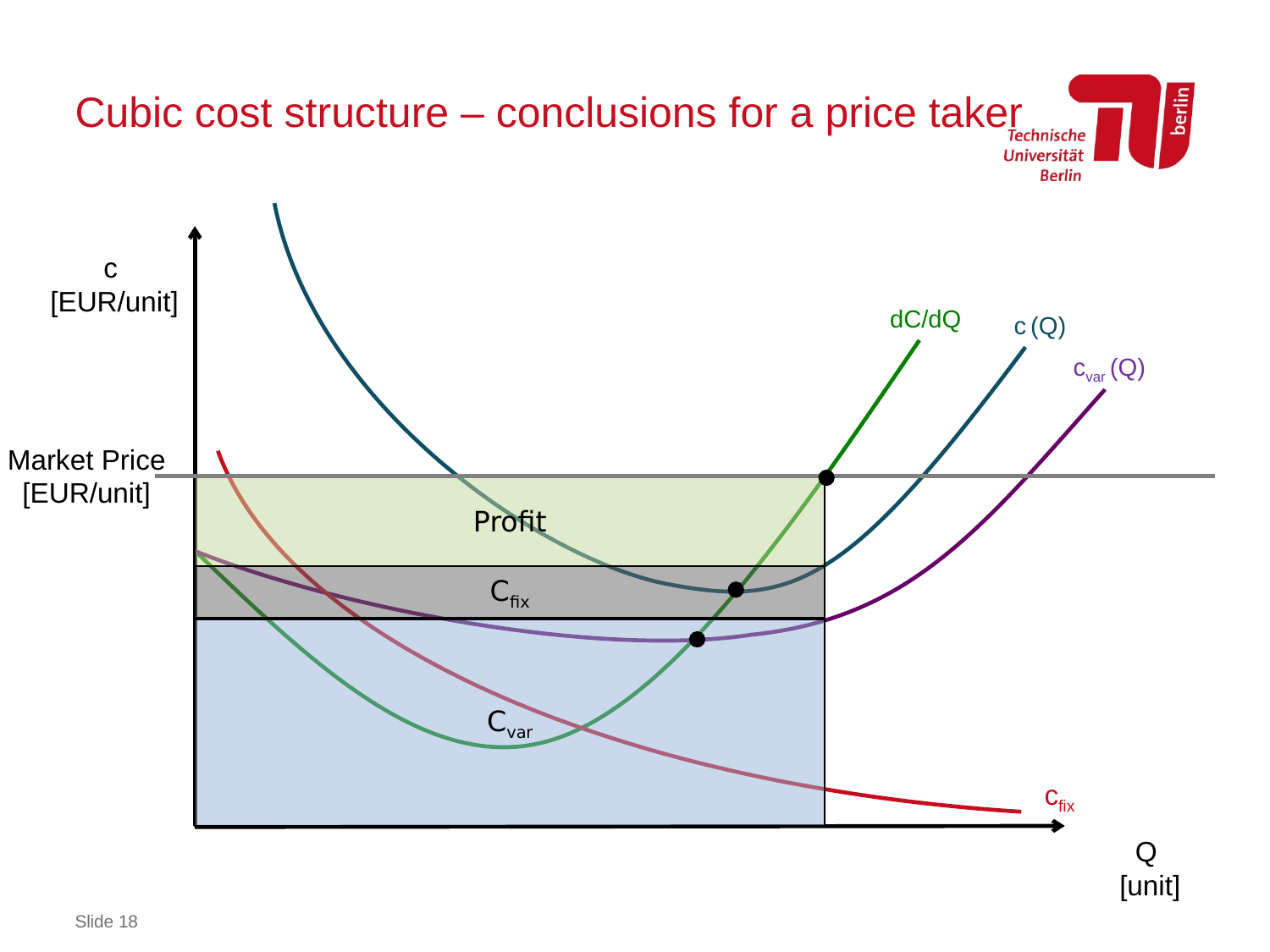

# Cubic cost structure – conclusions for a price taker

c
[EUR/unit]
dC/dQ
c (Q)
cvar (Q)
Market Price
[EUR/unit]

Profit
Cfix

Cvar

cfix
Q
[unit]
Slide 18